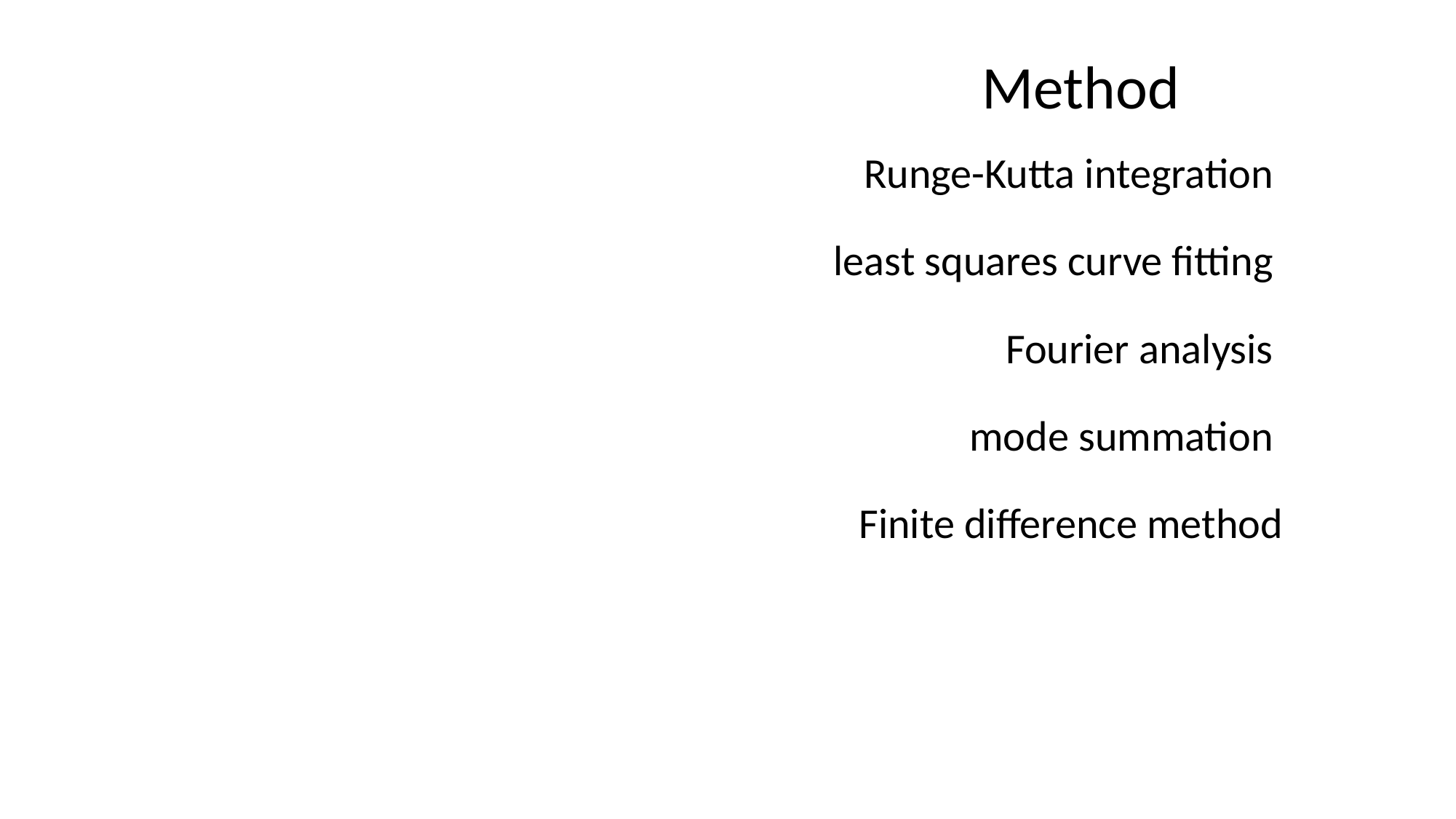

Method
Runge-Kutta integration
least squares curve fitting
Fourier analysis
mode summation
Finite difference method